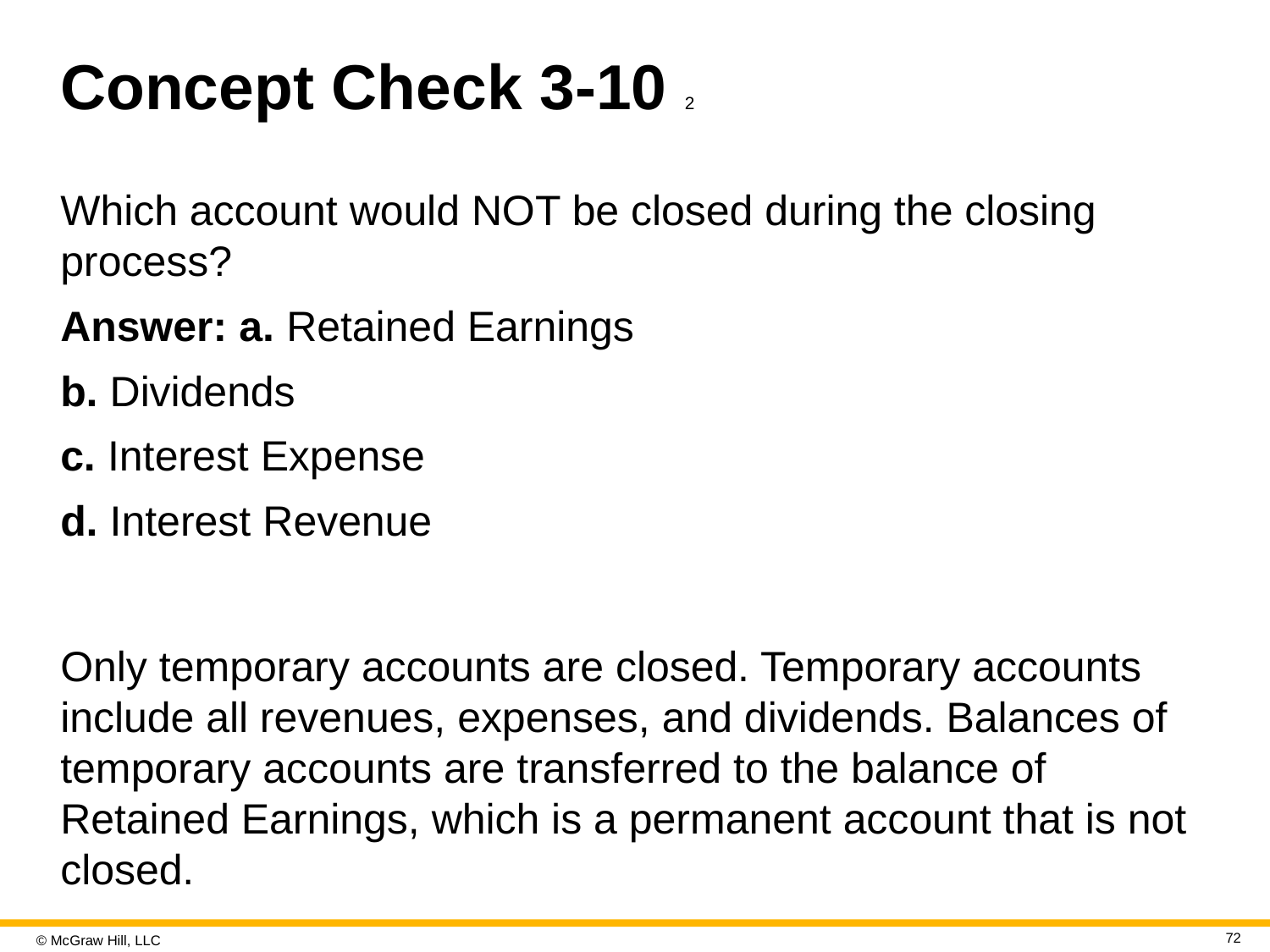

# Concept Check 3-10 2
Which account would NOT be closed during the closing process?
Answer: a. Retained Earnings
b. Dividends
c. Interest Expense
d. Interest Revenue
Only temporary accounts are closed. Temporary accounts include all revenues, expenses, and dividends. Balances of temporary accounts are transferred to the balance of Retained Earnings, which is a permanent account that is not closed.
72